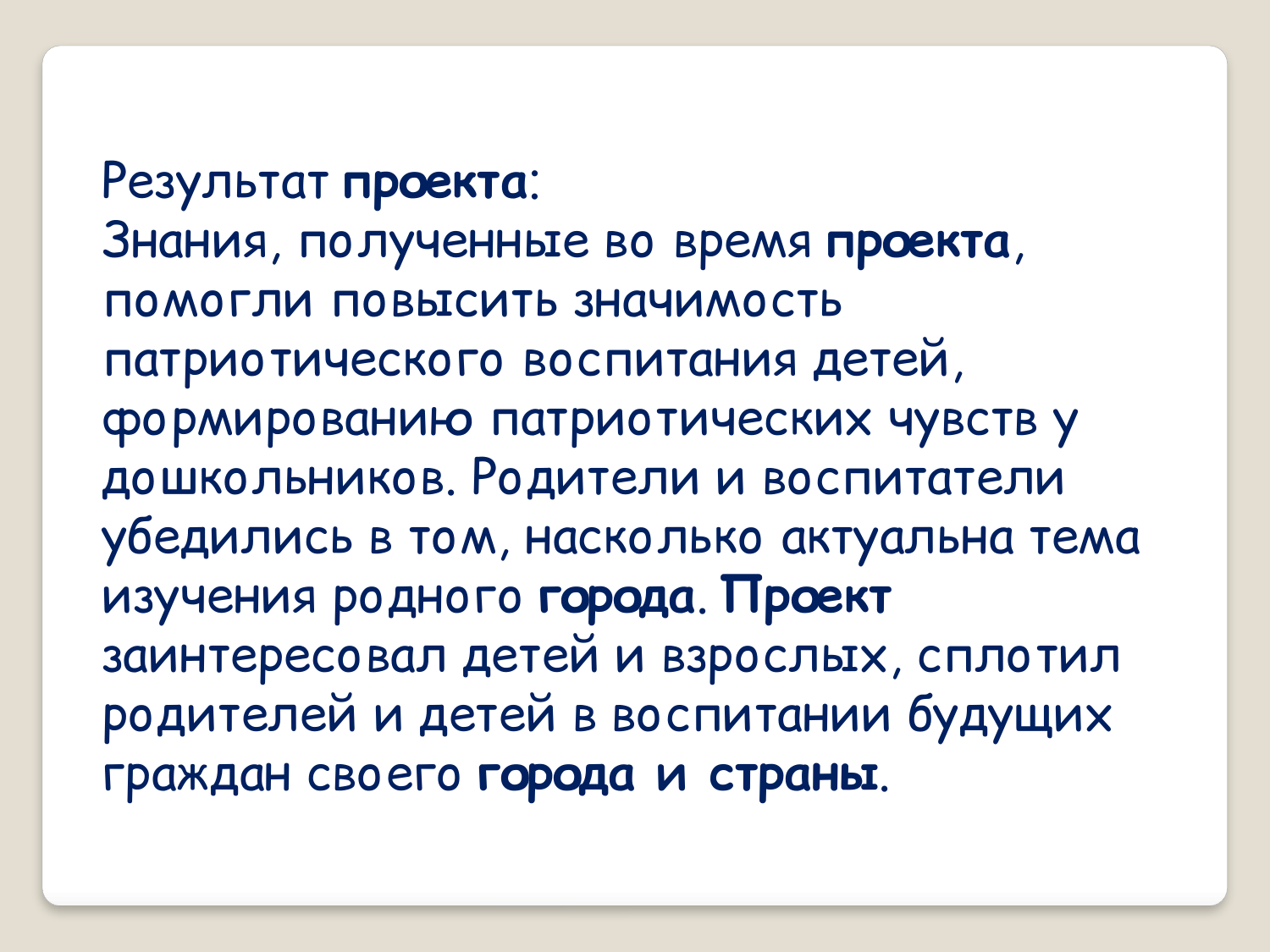

Результат проекта:
Знания, полученные во время проекта, помогли повысить значимость патриотического воспитания детей, формированию патриотических чувств у дошкольников. Родители и воспитатели убедились в том, насколько актуальна тема изучения родного города. Проект заинтересовал детей и взрослых, сплотил родителей и детей в воспитании будущих граждан своего города и страны.